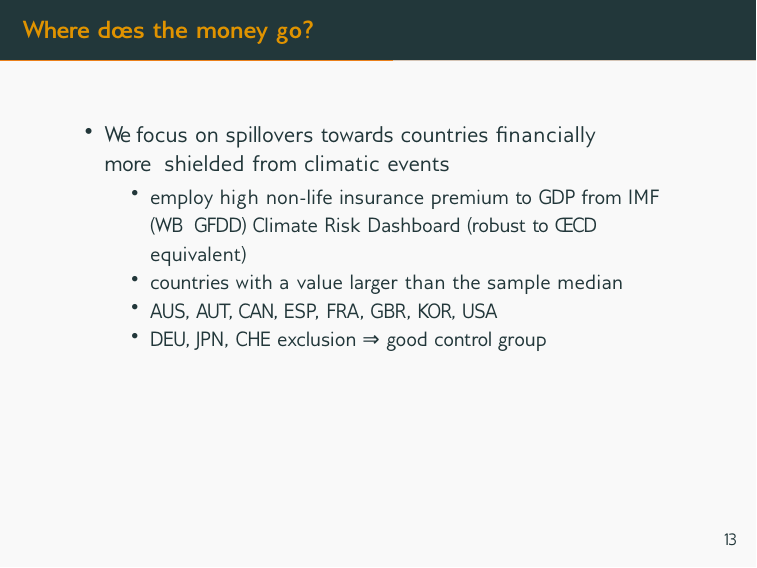

# Where does the money go?

We focus on spillovers towards countries financially more  shielded from climatic events
employ high non-life insurance premium to GDP from IMF (WB  GFDD) Climate Risk Dashboard (robust to OECD equivalent)
countries with a value larger than the sample median
AUS, AUT, CAN, ESP, FRA, GBR, KOR, USA
DEU, JPN, CHE exclusion ⇒ good control group
13